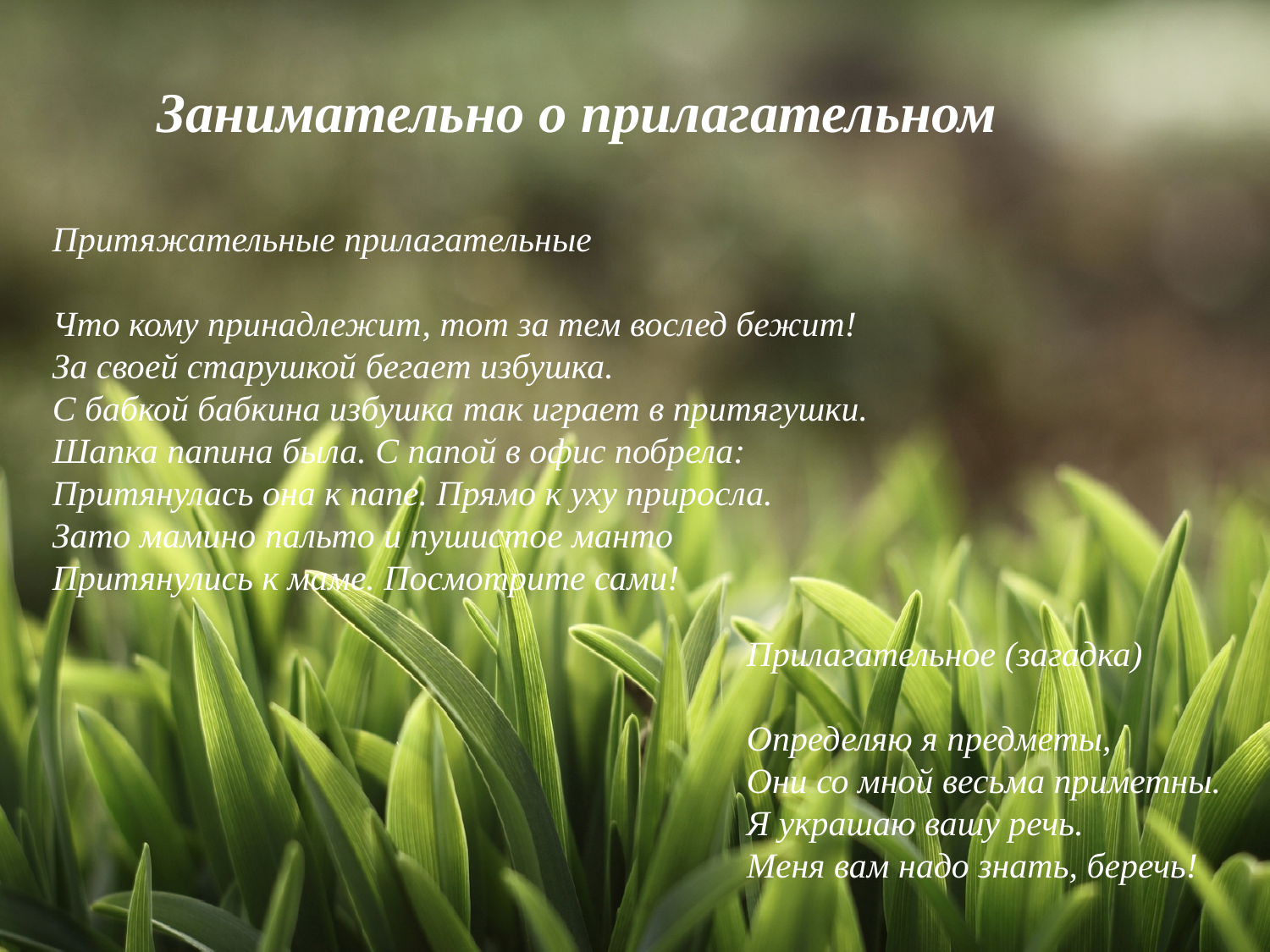

Занимательно о прилагательном
Притяжательные прилагательные

Что кому принадлежит, тот за тем вослед бежит!
За своей старушкой бегает избушка.
С бабкой бабкина избушка так играет в притягушки.
Шапка папина была. С папой в офис побрела:
Притянулась она к папе. Прямо к уху приросла.
Зато мамино пальто и пушистое манто
Притянулись к маме. Посмотрите сами!
Прилагательное (загадка)

Определяю я предметы,
Они со мной весьма приметны.
Я украшаю вашу речь.
Меня вам надо знать, беречь!